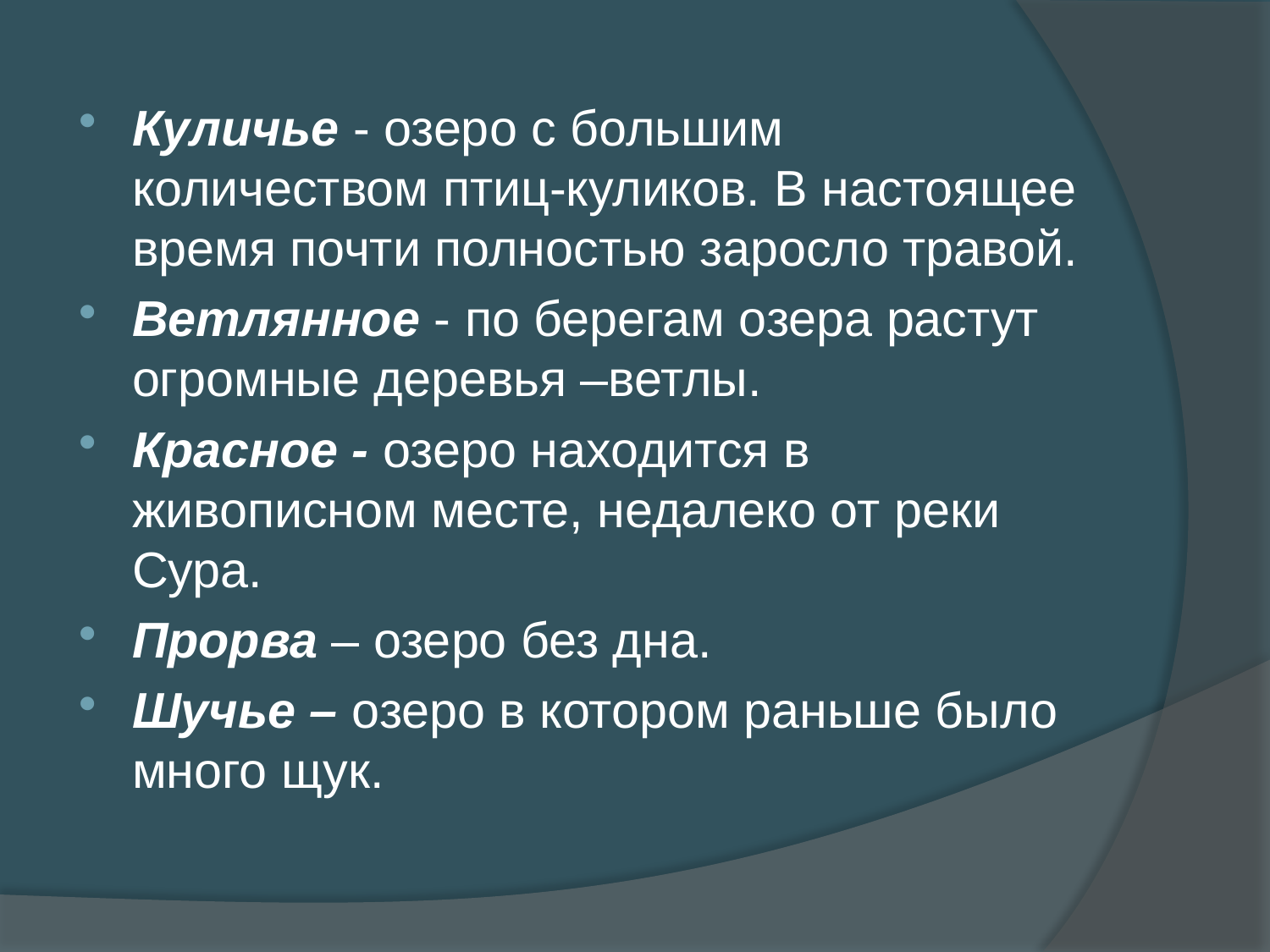

Куличье - озеро с большим количеством птиц-куликов. В настоящее время почти полностью заросло травой.
Ветлянное - по берегам озера растут огромные деревья –ветлы.
Красное - озеро находится в живописном месте, недалеко от реки Сура.
Прорва – озеро без дна.
Шучье – озеро в котором раньше было много щук.